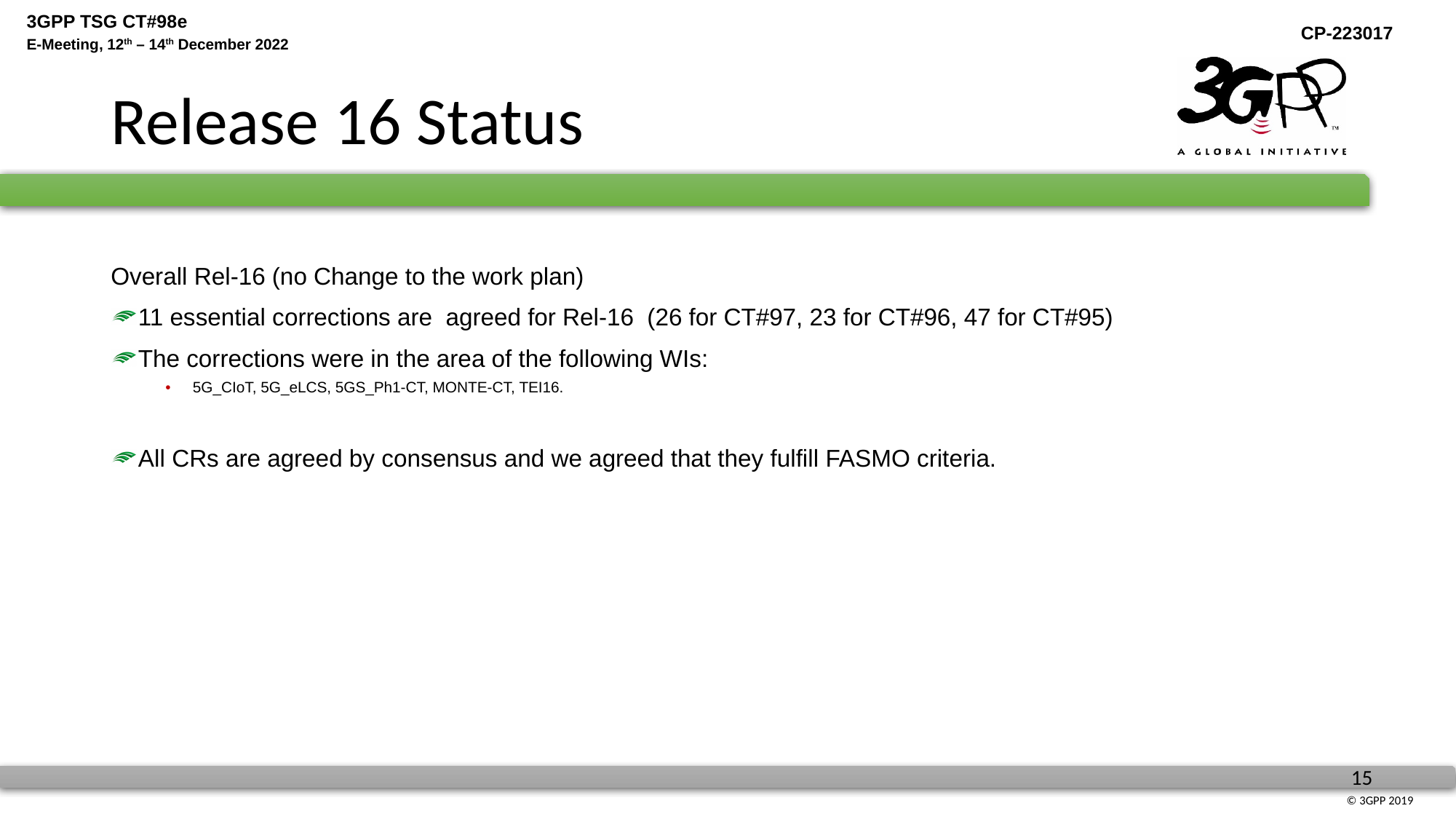

# Release 16 Status
Overall Rel-16 (no Change to the work plan)
11 essential corrections are  agreed for Rel-16  (26 for CT#97, 23 for CT#96, 47 for CT#95)
The corrections were in the area of the following WIs:
5G_CIoT, 5G_eLCS, 5GS_Ph1-CT, MONTE-CT, TEI16.

All CRs are agreed by consensus and we agreed that they fulfill FASMO criteria.